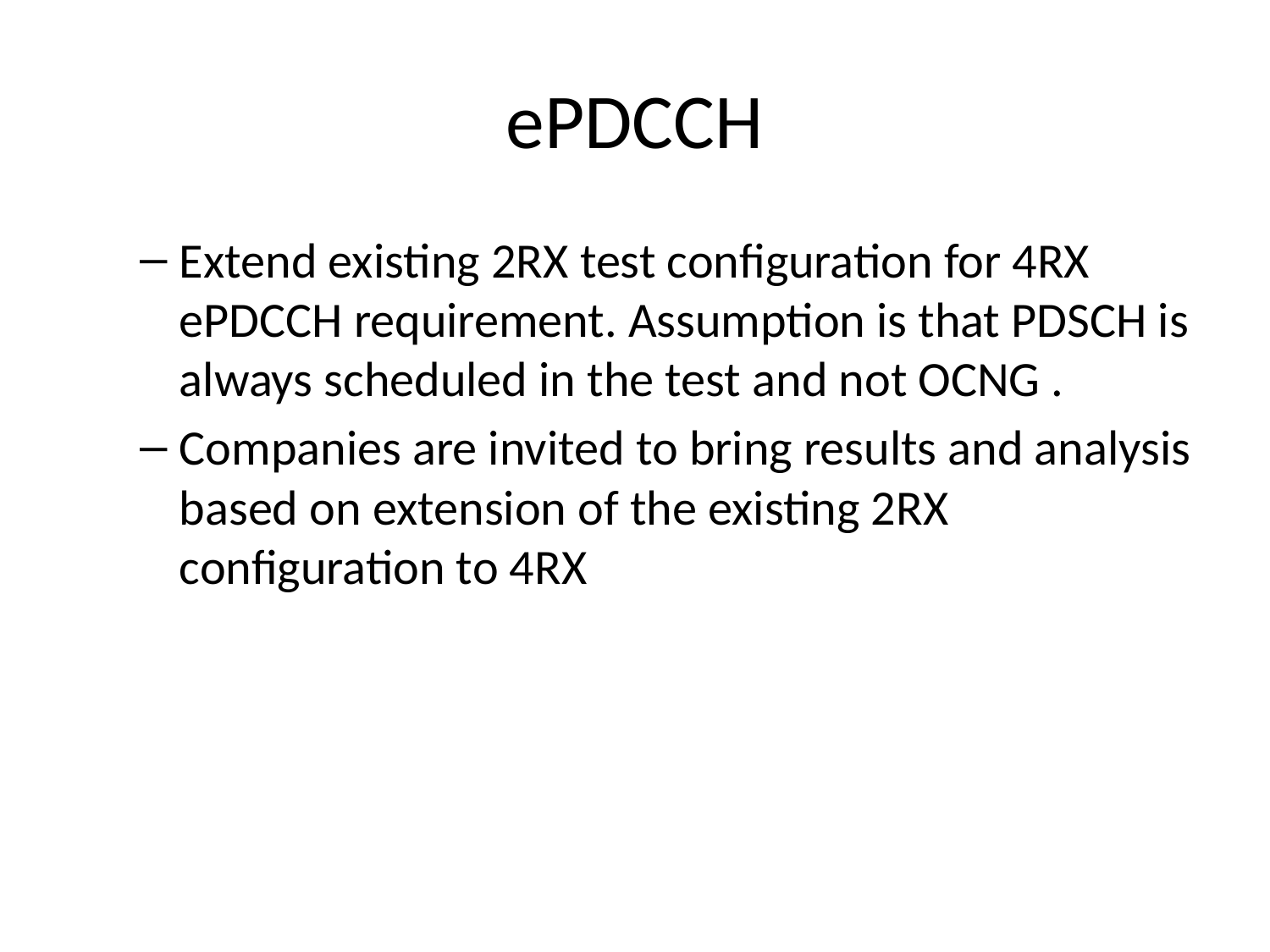

# ePDCCH
Extend existing 2RX test configuration for 4RX ePDCCH requirement. Assumption is that PDSCH is always scheduled in the test and not OCNG .
Companies are invited to bring results and analysis based on extension of the existing 2RX configuration to 4RX